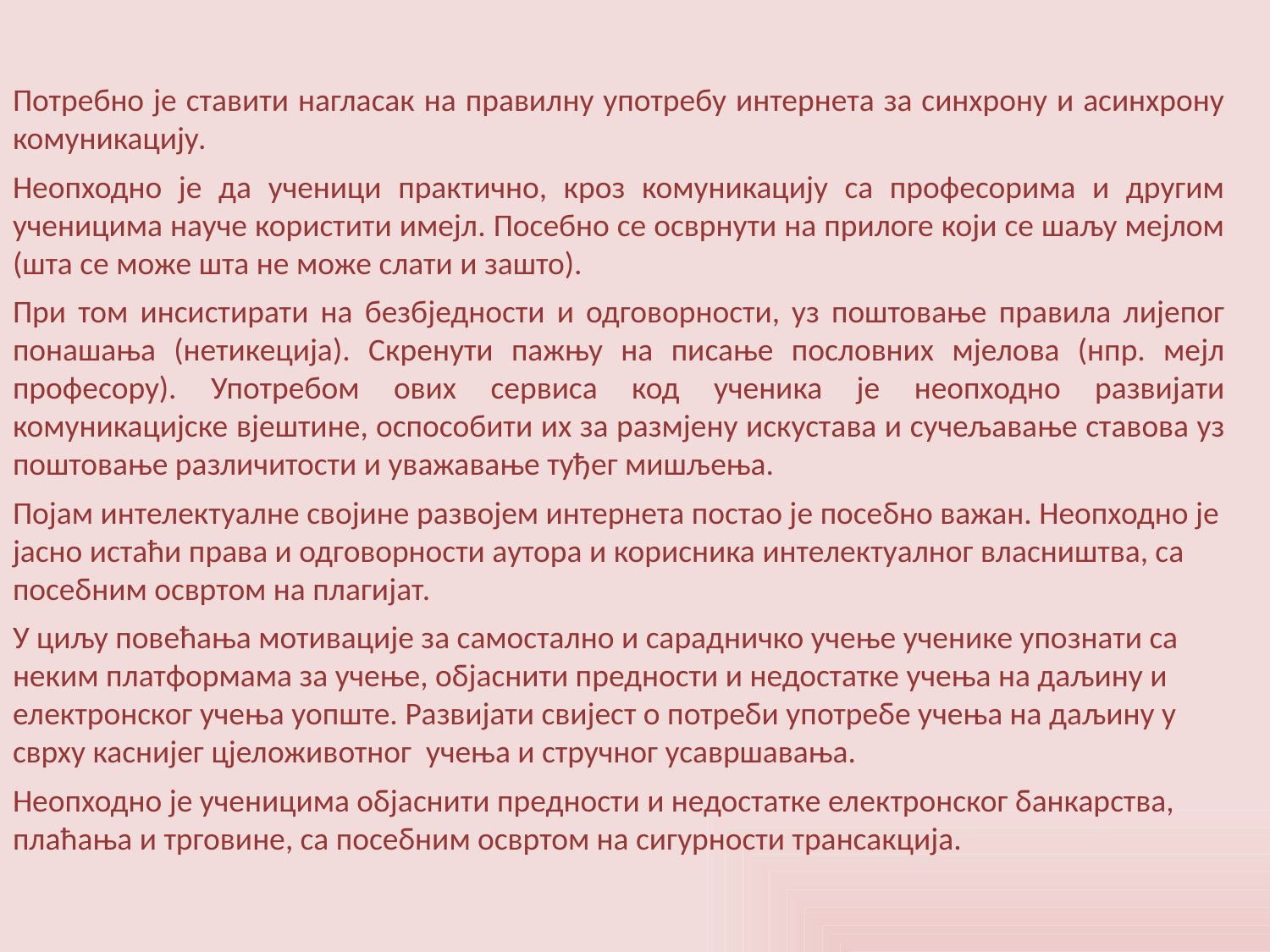

Потребно је ставити нагласак на правилну употребу интернета за синхрону и асинхрону комуникацију.
Неопходно је да ученици практично, кроз комуникацију са професорима и другим ученицима науче користити имејл. Посебно се осврнути на прилоге који се шаљу мејлом (шта се може шта не може слати и зашто).
При том инсистирати на безбједности и одговорности, уз поштовање правила лијепог понашања (нетикеција). Скренути пажњу на писање пословних мјелова (нпр. мејл професору). Употребом ових сервиса код ученика је неопходно развијати комуникацијске вјештине, оспособити их за размјену искустава и сучељавање ставова уз поштовање различитости и уважавање туђег мишљења.
Појам интелектуалне својине развојем интернета постао је посебно важан. Неопходно је јасно истаћи права и одговорности аутора и корисника интелектуалног власништва, са посебним освртом на плагијат.
У циљу повећања мотивације за самостално и сарадничко учење ученике упознати са неким платформама за учење, објаснити предности и недостатке учења на даљину и електронског учења уопште. Развијати свијест о потреби употребе учења на даљину у сврху каснијег цјеложивотног  учења и стручног усавршавања.
Неопходно је ученицима објаснити предности и недостатке електронског банкарства, плаћања и трговине, са посебним освртом на сигурности трансакција.